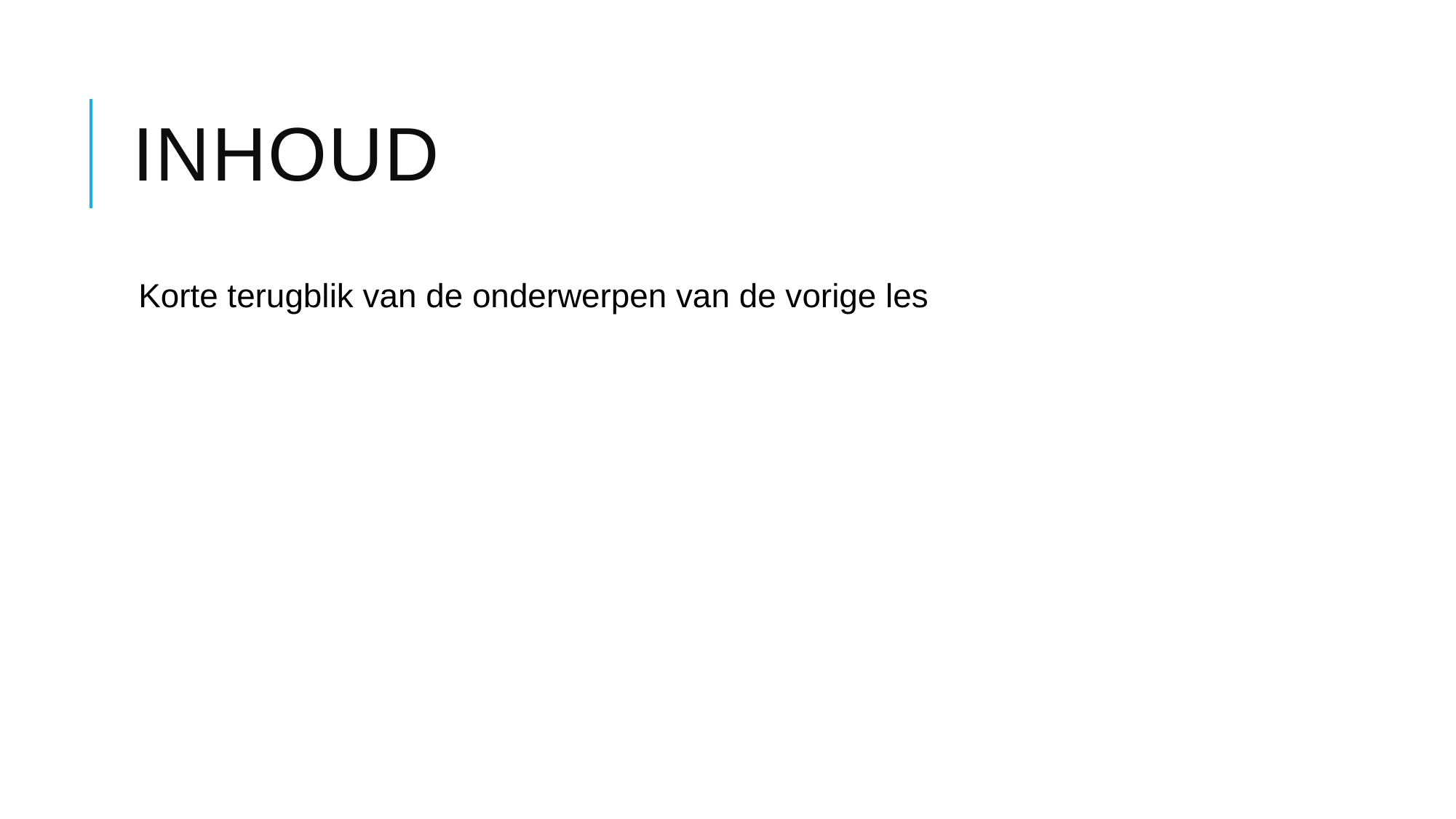

# inhoud
Korte terugblik van de onderwerpen van de vorige les